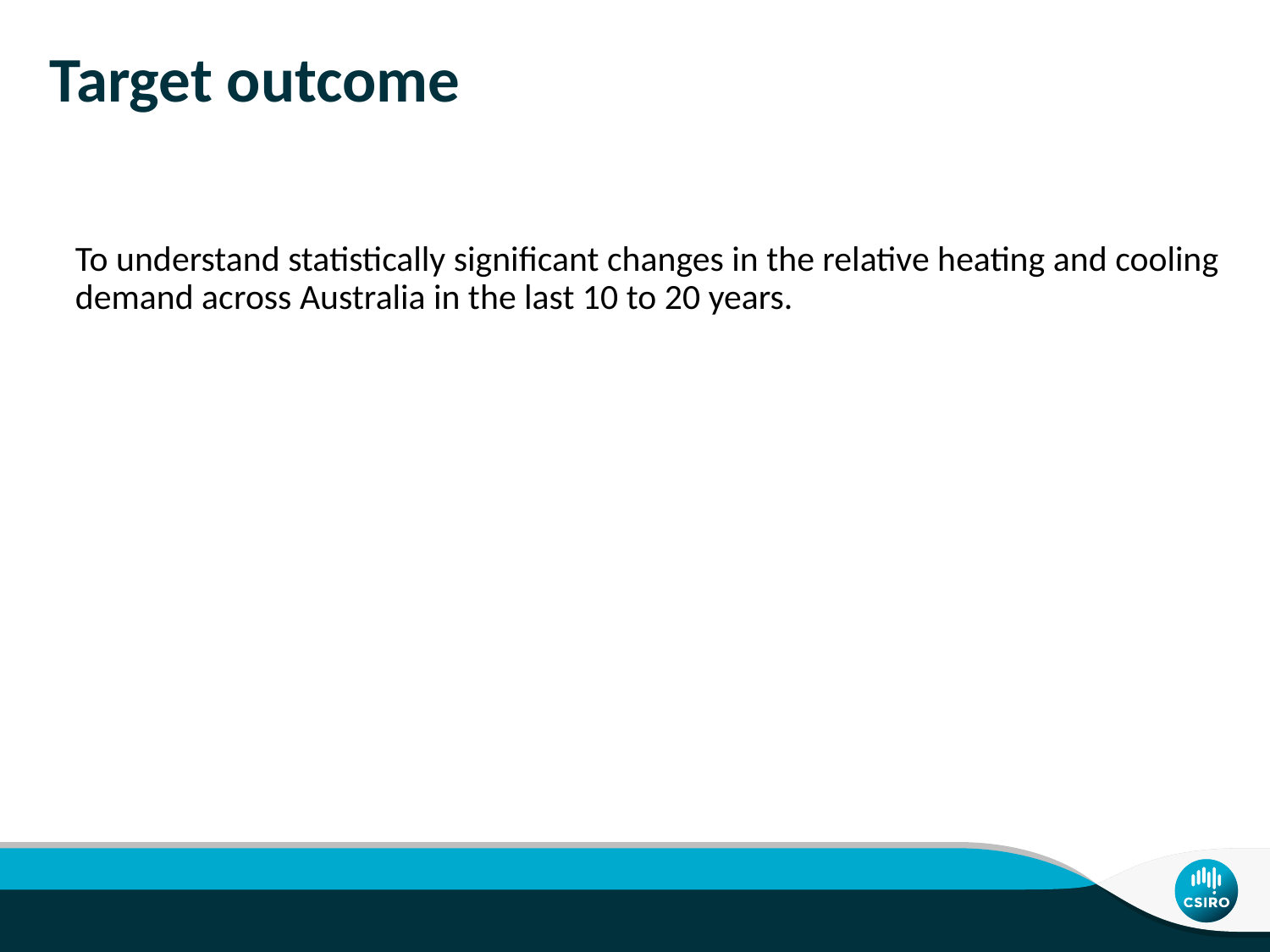

# Target outcome

To understand statistically significant changes in the relative heating and cooling demand across Australia in the last 10 to 20 years.